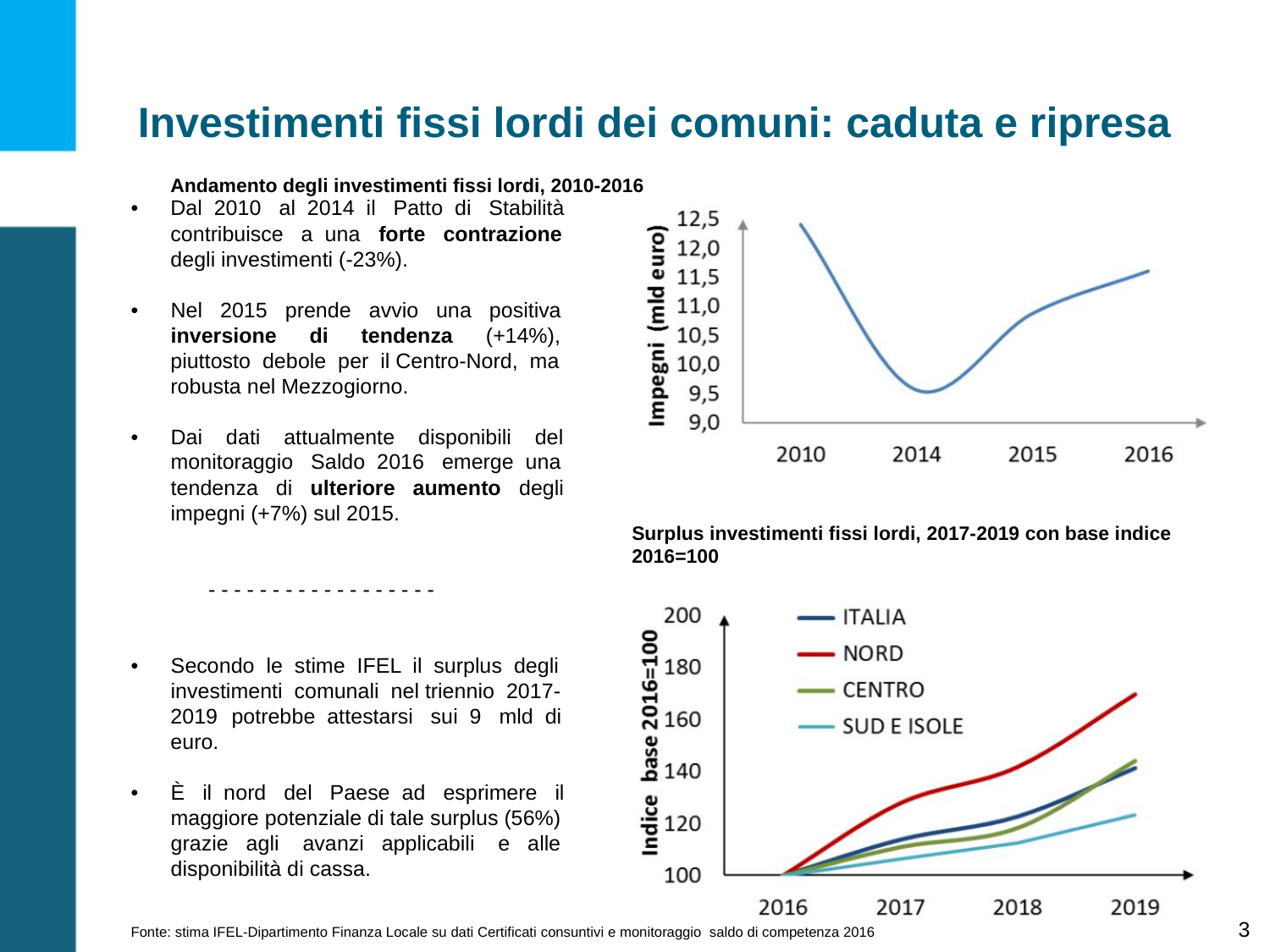

Investimenti fissi lordi dei comuni: caduta e ripresa
Andamento degli investimenti fissi lordi, 2010-2016
Dal  2010   al  2014  il   Patto  di   Stabilità
•
contribuisce   a  una   forte   contrazione
degli investimenti (-23%).
•
Nel   2015   prende   avvio   una   positiva
inversione
di
tendenza
(+14%),
piuttosto  debole  per  il Centro-Nord,  ma
robusta nel Mezzogiorno.
•
Dai    dati    attualmente    disponibili    del
monitoraggio   Saldo  2016   emerge  una
tendenza   di   ulteriore   aumento   degli
impegni (+7%) sul 2015.
Surplus investimenti fissi lordi, 2017-2019 con base indice
2016=100
-
- - - - - - - - - - - - - - - - -
•
•
Secondo  le  stime  IFEL  il  surplus  degli
investimenti  comunali  nel triennio  2017-
2019
euro.
potrebbe  attestarsi   sui  9   mld  di
È   il  nord   del   Paese  ad   esprimere   il
maggiore potenziale di tale surplus (56%)
grazie   agli    avanzi   applicabili    e   alle
disponibilità di cassa.
3
Fonte: stima IFEL-Dipartimento Finanza Locale su dati Certificati consuntivi e monitoraggio  saldo di competenza 2016